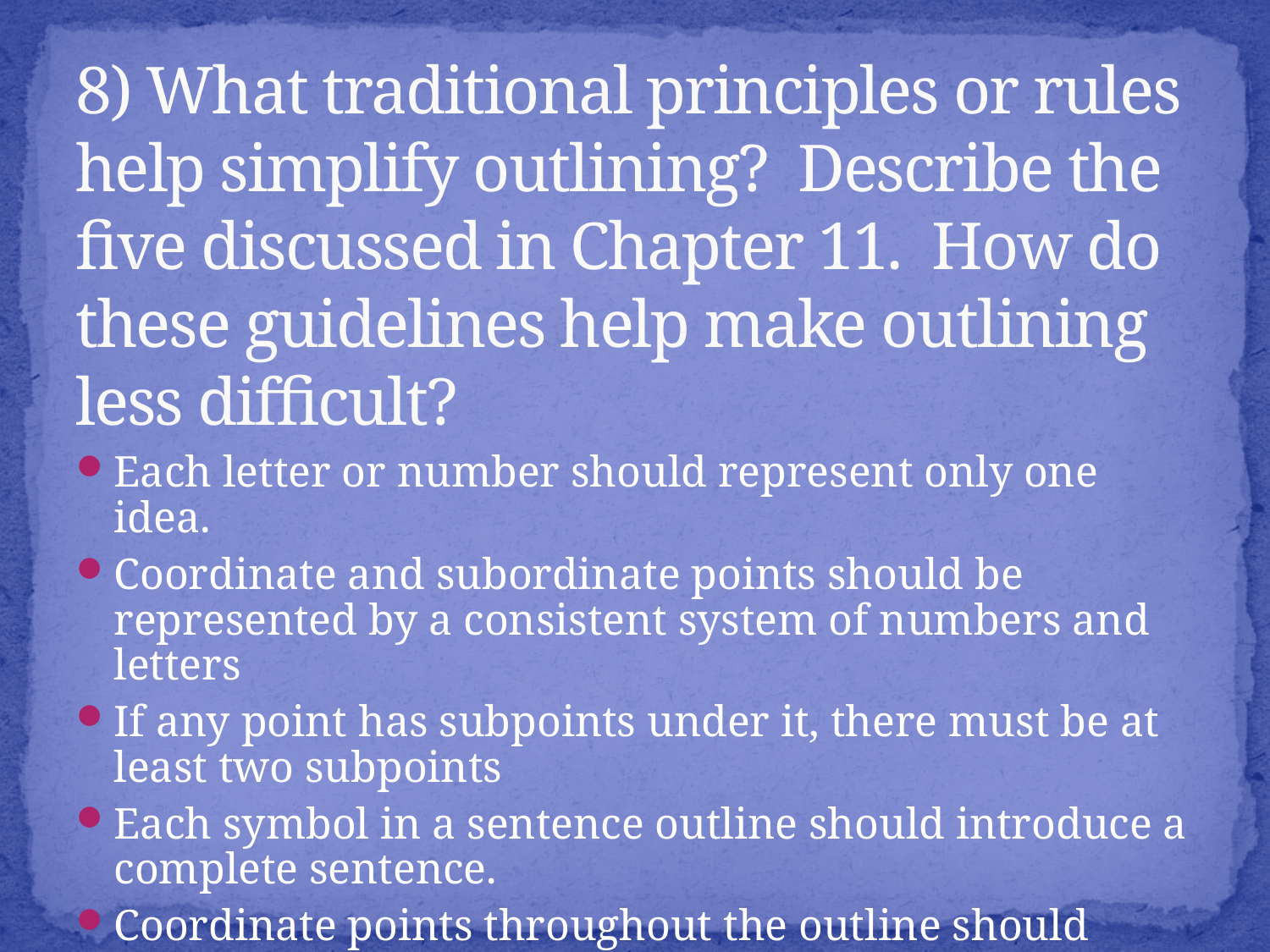

# 8) What traditional principles or rules help simplify outlining?  Describe the five discussed in Chapter 11.  How do these guidelines help make outlining less difficult?
Each letter or number should represent only one idea.
Coordinate and subordinate points should be represented by a consistent system of numbers and letters
If any point has subpoints under it, there must be at least two subpoints
Each symbol in a sentence outline should introduce a complete sentence.
Coordinate points throughout the outline should have parallel grammatical construction